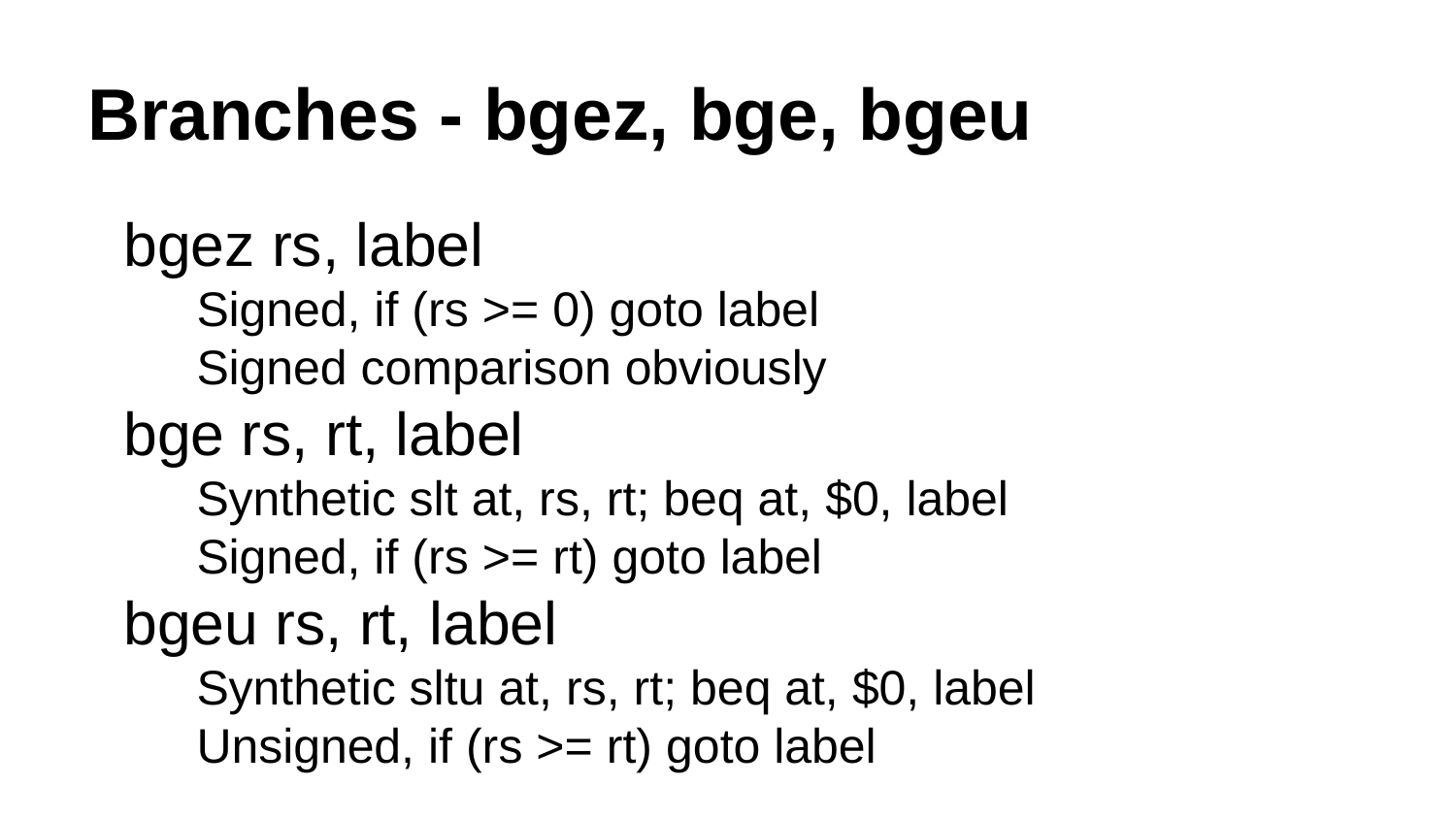

# Branches - bgez, bge, bgeu
bgez rs, label
Signed, if (rs >= 0) goto label
Signed comparison obviously
bge rs, rt, label
Synthetic slt at, rs, rt; beq at, $0, label
Signed, if (rs >= rt) goto label
bgeu rs, rt, label
Synthetic sltu at, rs, rt; beq at, $0, label
Unsigned, if (rs >= rt) goto label